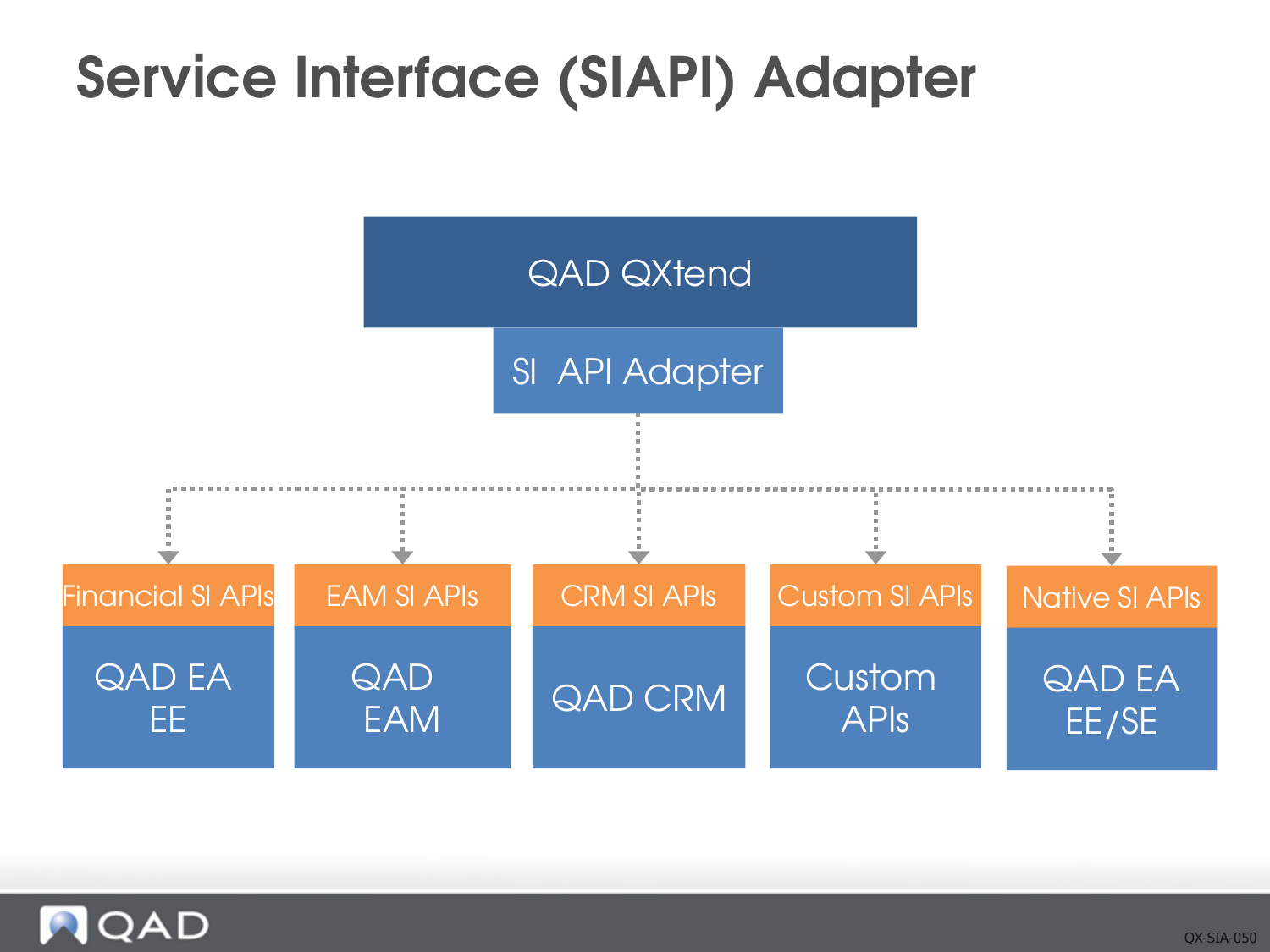

# Service Interface (SIAPI) Adapter
QAD QXtend
SI  API Adapter
Financial SI APIs
EAM SI APIs
CRM SI APIs
Custom SI APIs
Native SI APIs
QAD EA
EE
QAD
EAM
QAD CRM
Custom
APIs
QAD EA
EE/SE
QX-SIA-050